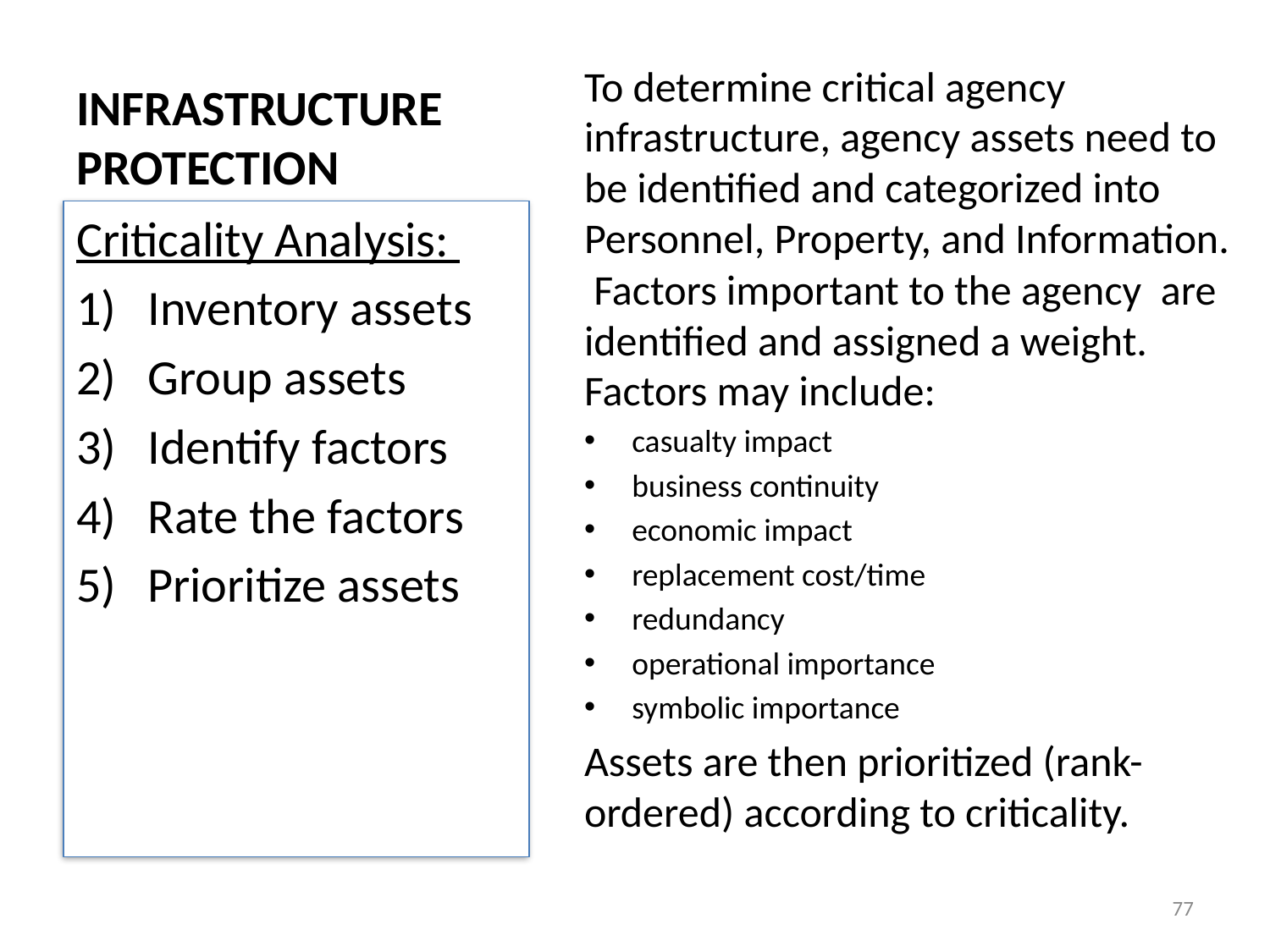

# INFRASTRUCTURE PROTECTION
To determine critical agency infrastructure, agency assets need to be identified and categorized into Personnel, Property, and Information.  Factors important to the agency  are identified and assigned a weight. Factors may include:
casualty impact
business continuity
economic impact
replacement cost/time
redundancy
operational importance
symbolic importance
Assets are then prioritized (rank-ordered) according to criticality.
Criticality Analysis:
Inventory assets
Group assets
Identify factors
Rate the factors
Prioritize assets
77